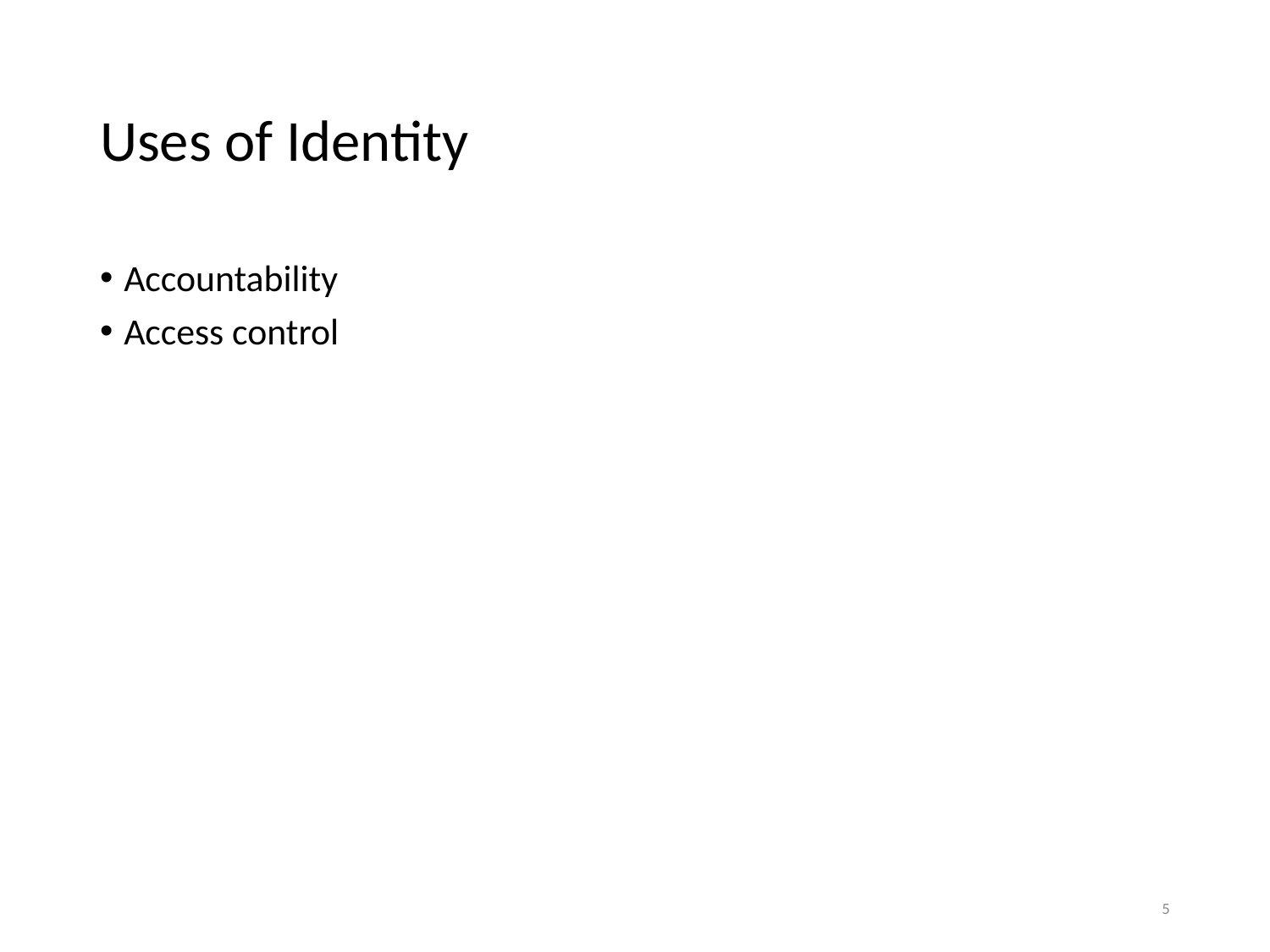

# Uses of Identity
Accountability
Access control
5